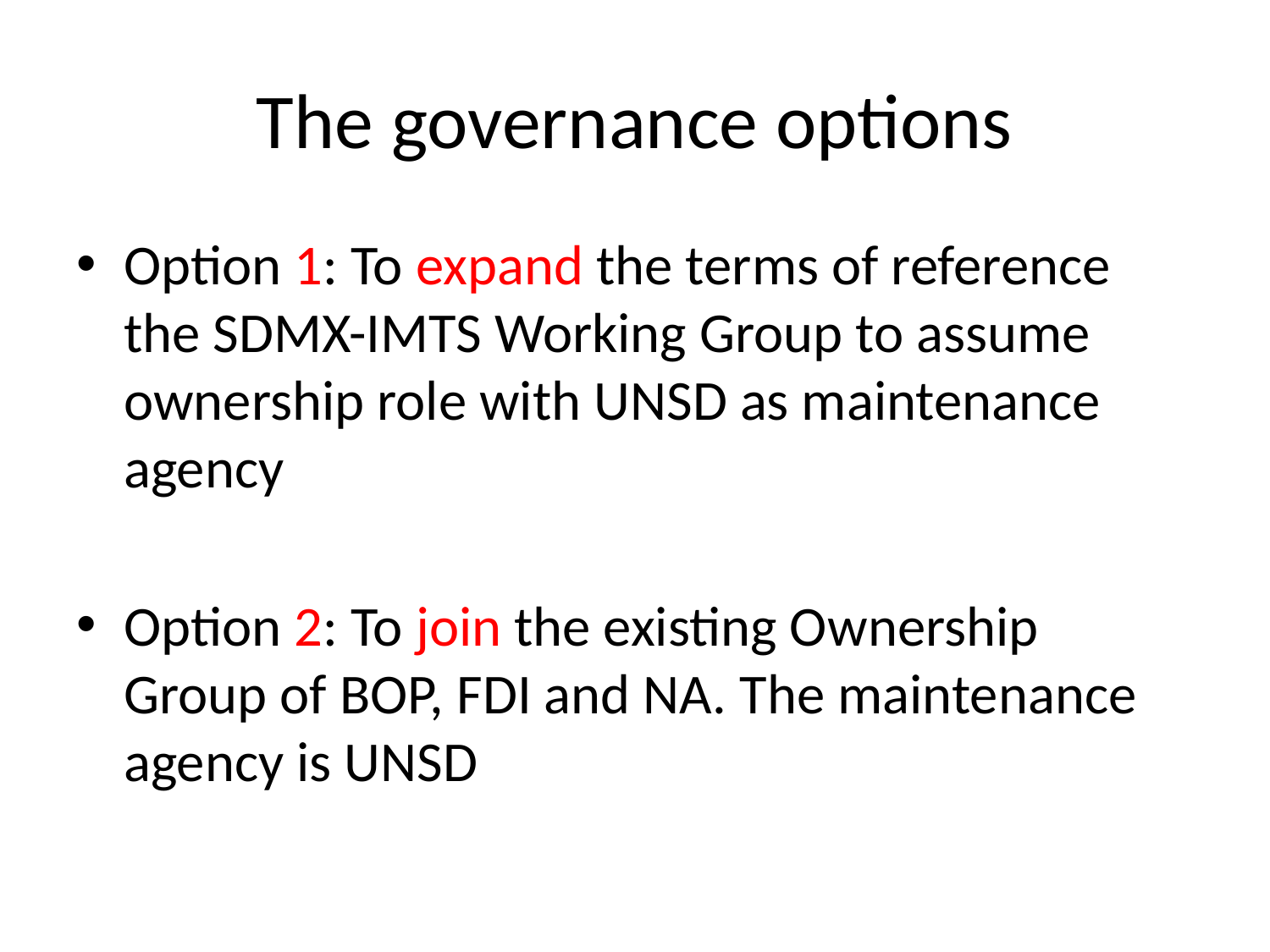

# The governance options
Option 1: To expand the terms of reference the SDMX-IMTS Working Group to assume ownership role with UNSD as maintenance agency

Option 2: To join the existing Ownership Group of BOP, FDI and NA. The maintenance agency is UNSD